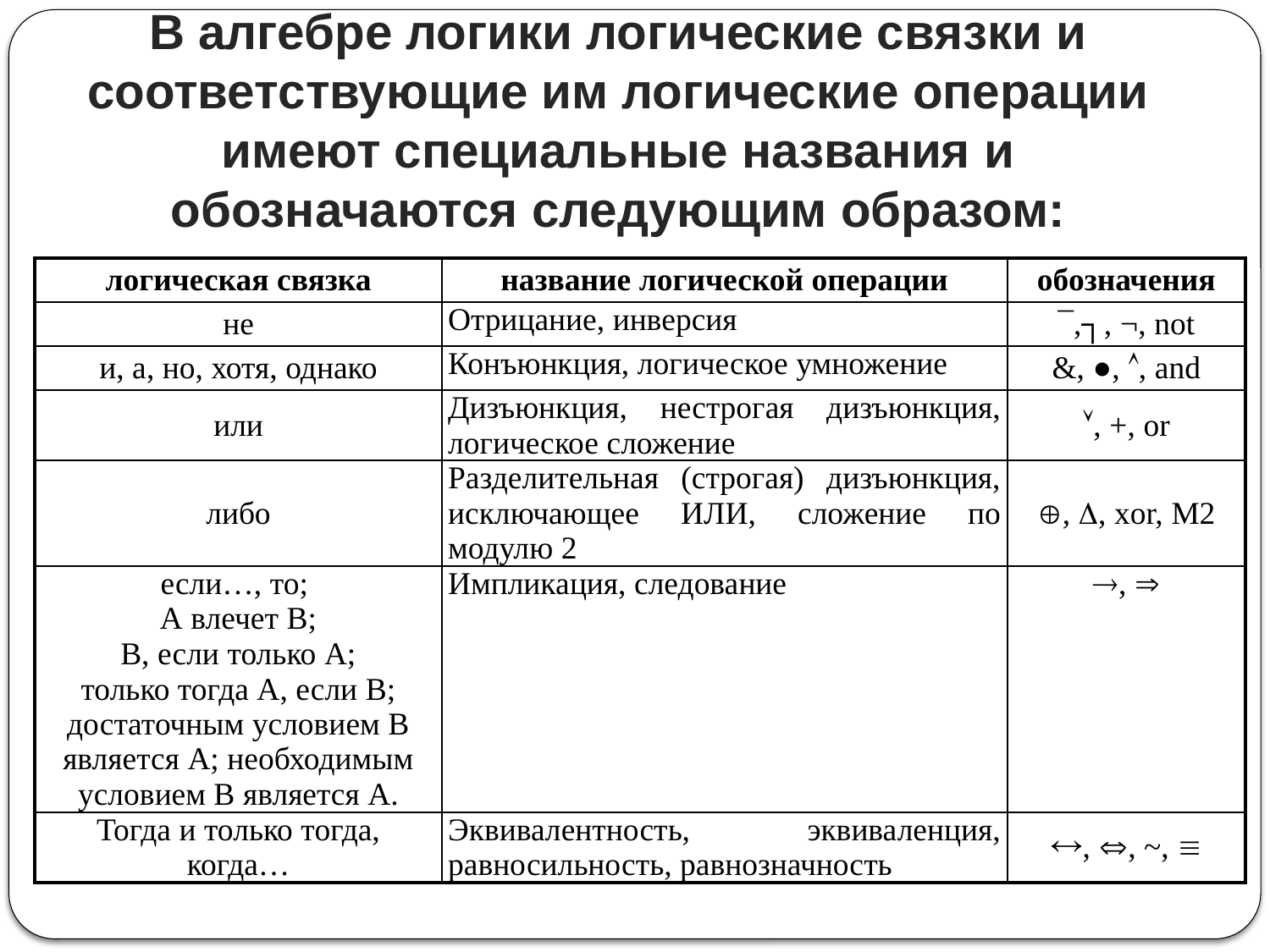

# В алгебре логики логические связки и соответствующие им логические операции имеют специальные названия и обозначаются следующим образом:
| логическая связка | название логической операции | обозначения |
| --- | --- | --- |
| не | Отрицание, инверсия | ¯,┐, ¬, not |
| и, а, но, хотя, однако | Конъюнкция, логическое умножение | &, ●, ∧, and |
| или | Дизъюнкция, нестрогая дизъюнкция, логическое сложение | ∨, +, or |
| либо | Разделительная (строгая) дизъюнкция, исключающее ИЛИ, сложение по модулю 2 | ⊕, Δ, xor, M2 |
| если…, то; А влечет В; В, если только А; только тогда А, если В; достаточным условием В является А; необходимым условием В является А. | Импликация, следование | →, ⇒ |
| Тогда и только тогда, когда… | Эквивалентность, эквиваленция, равносильность, равнозначность | ↔, ⇔, ~, ≡ |